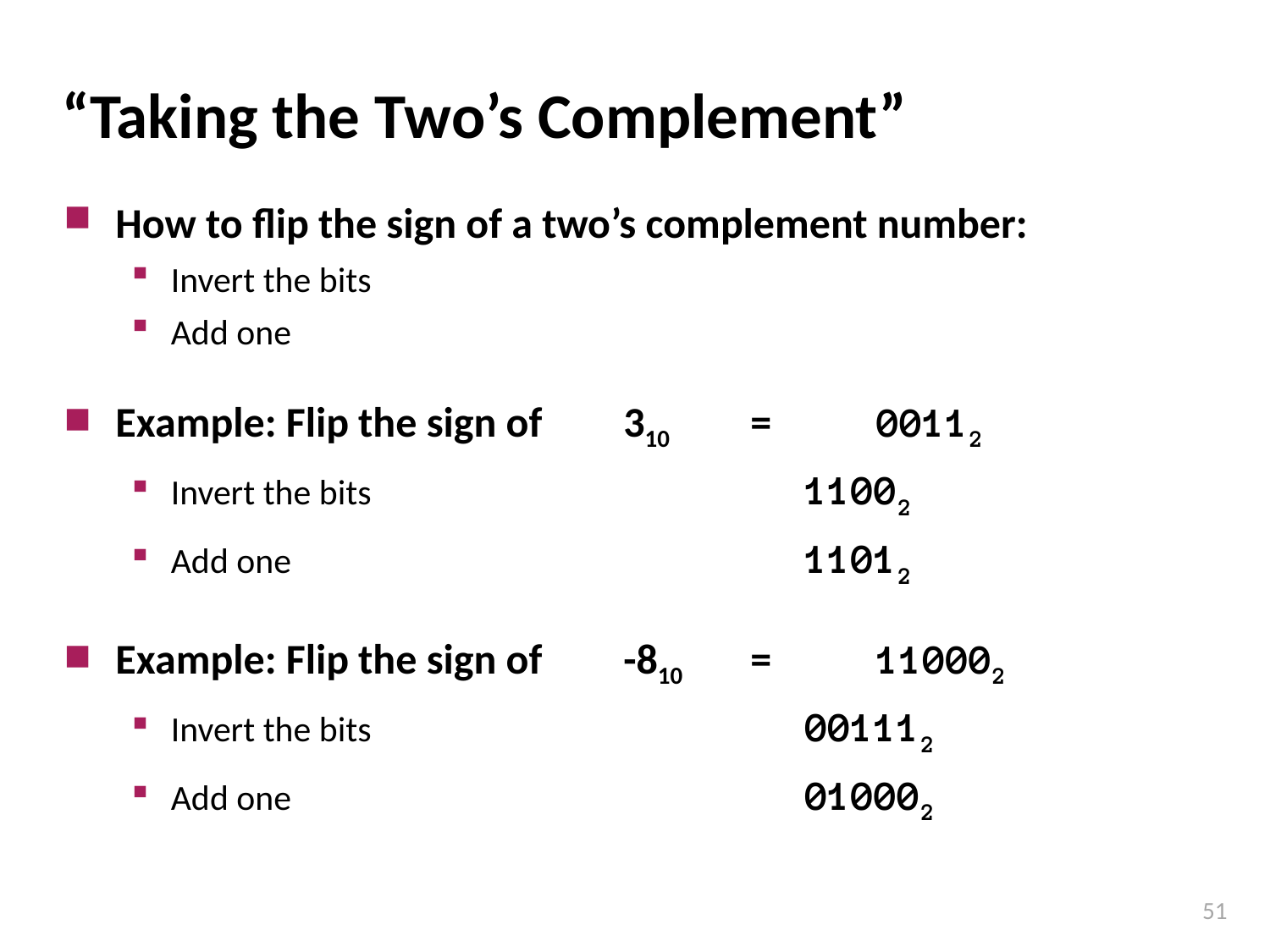

# “Taking the Two’s Complement”

How to flip the sign of a two’s complement number:
Invert the bits
Add one
Example: Flip the sign of 	310 	= 	00112
Invert the bits				11002
Add one					11012
Example: Flip the sign of 	-810 	= 	110002
Invert the bits				001112
Add one					010002